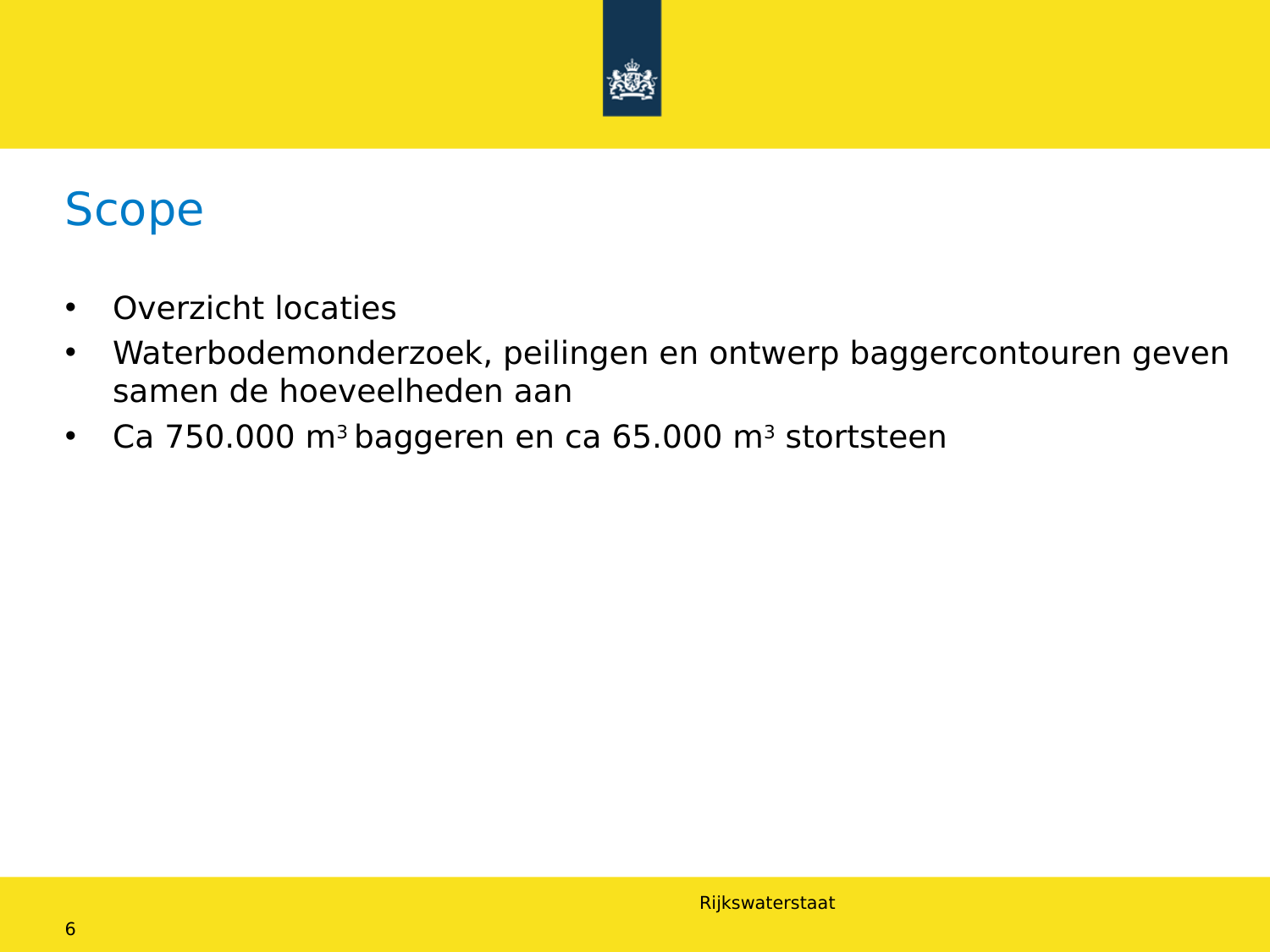

# Scope
Overzicht locaties
Waterbodemonderzoek, peilingen en ontwerp baggercontouren geven samen de hoeveelheden aan
Ca 750.000 m3 baggeren en ca 65.000 m3 stortsteen